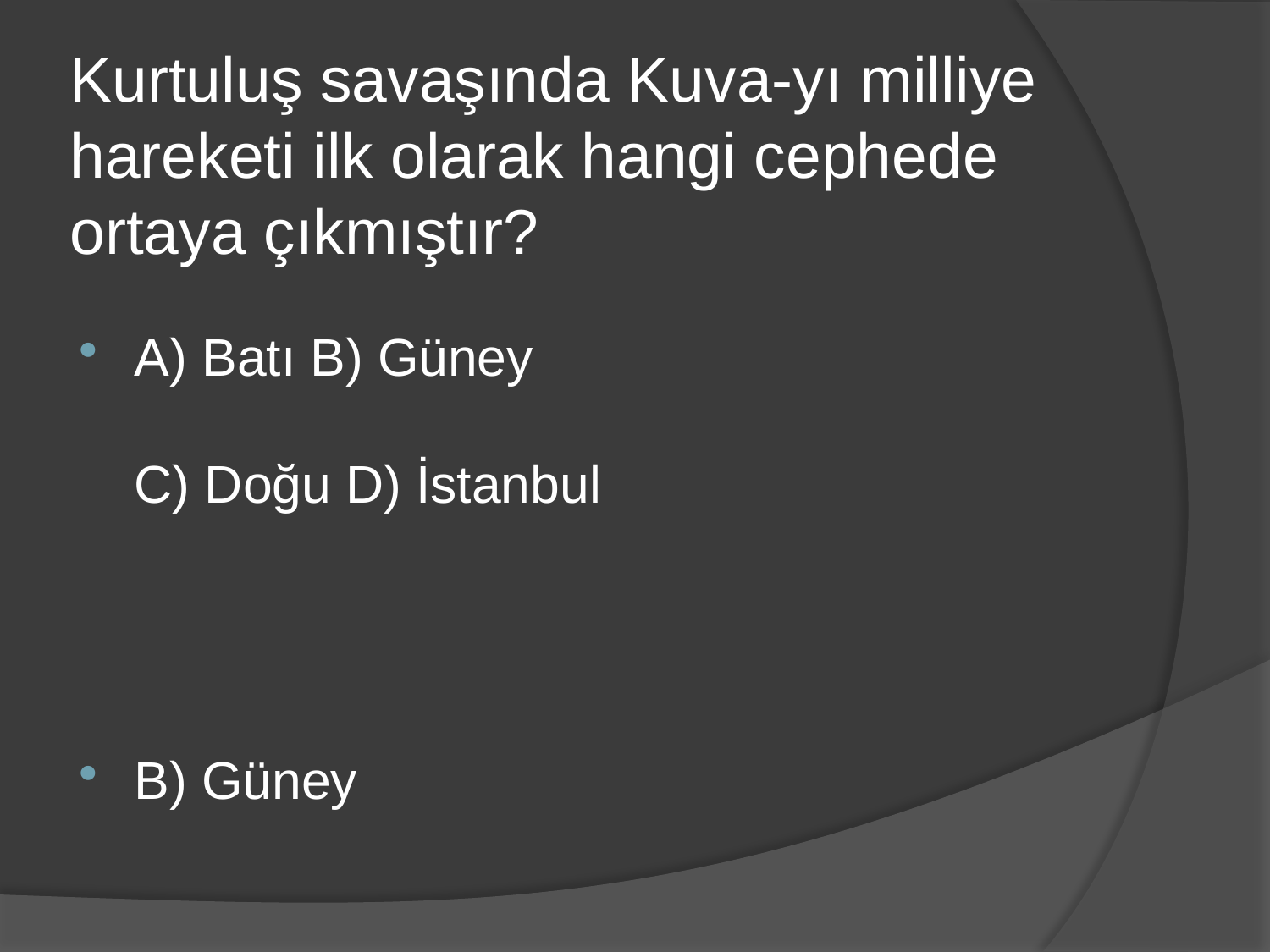

# Kurtuluş savaşında Kuva-yı milliye hareketi ilk olarak hangi cephede ortaya çıkmıştır?
A) Batı B) Güney
C) Doğu D) İstanbul

B) Güney